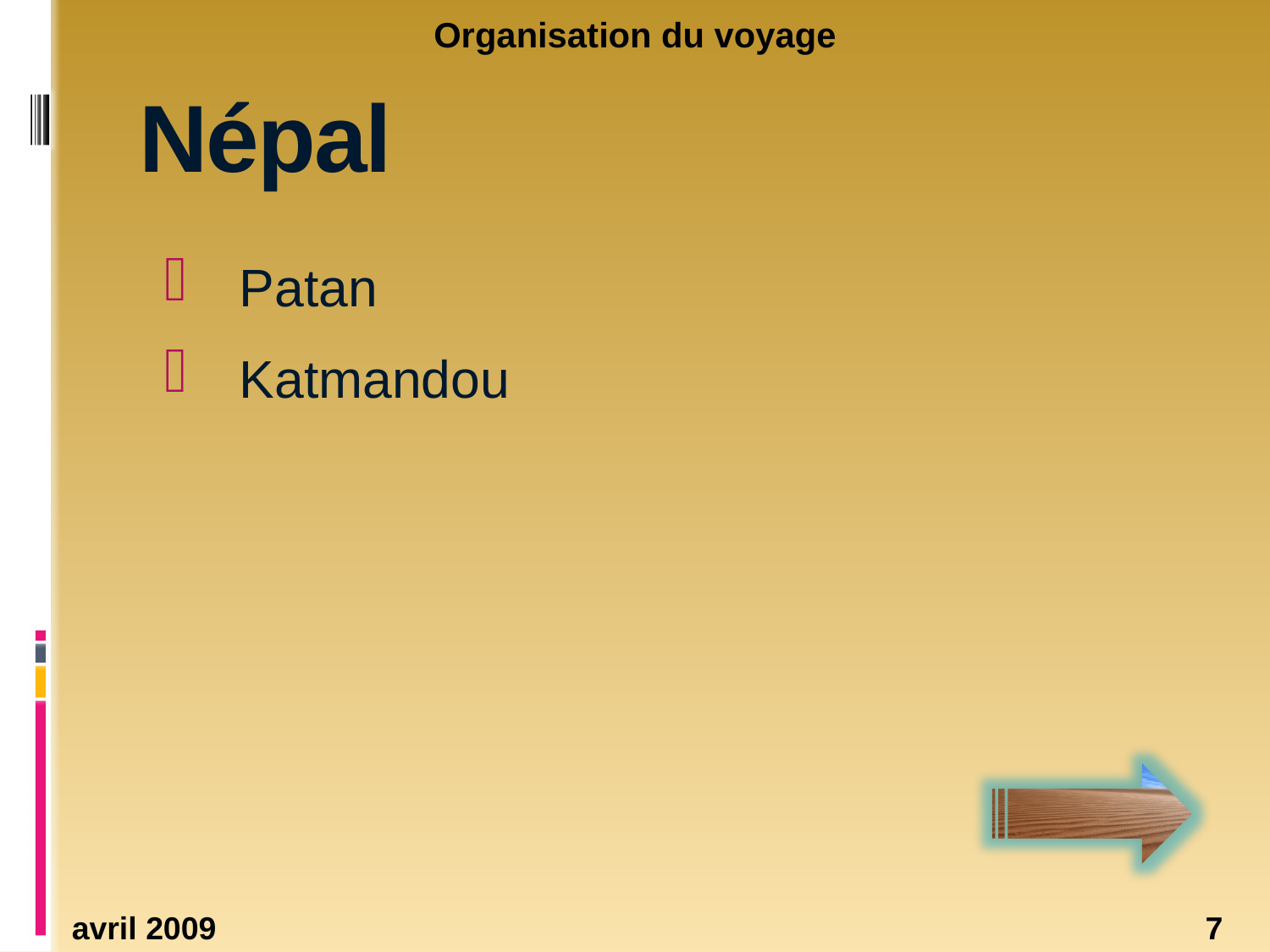

Organisation du voyage
# Népal
Patan
Katmandou
7
avril 2009